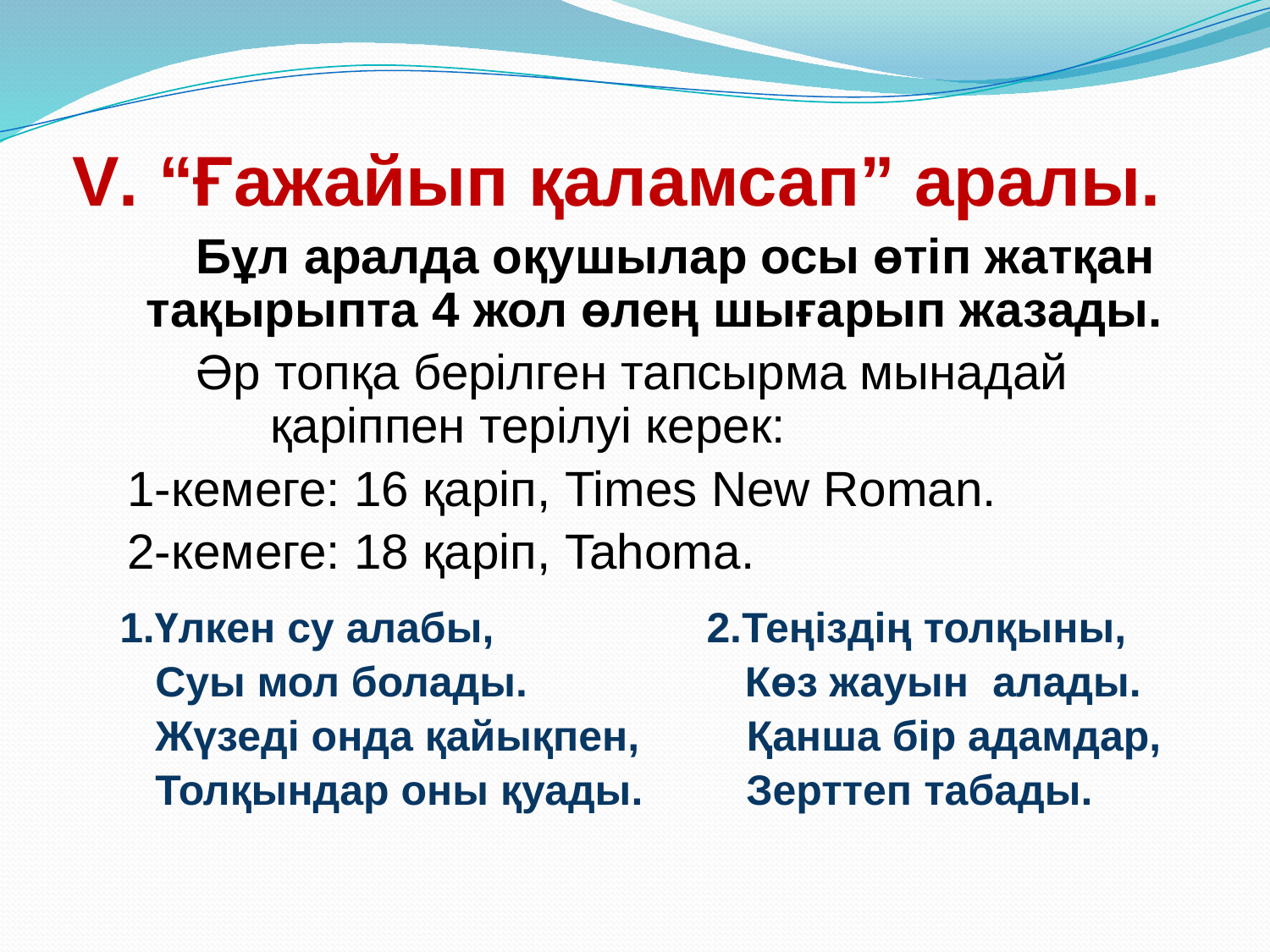

V. “Ғажайып қаламсап” аралы.
         Бұл аралда оқушылар осы өтіп жатқан тақырыпта 4 жол өлең шығарып жазады.
         Әр топқа берілген тапсырма мынадай                  қаріппен терілуі керек:
    1-кемеге: 16 қаріп, Times New Roman.
    2-кемеге: 18 қаріп, Tahoma.

    1.Үлкен су алабы,                  2.Теңіздің толқыны,
       Суы мол болады.                   Көз жауын  алады.
       Жүзеді онда қайықпен,         Қанша бір адамдар,
       Толқындар оны қуады.          Зерттеп табады.